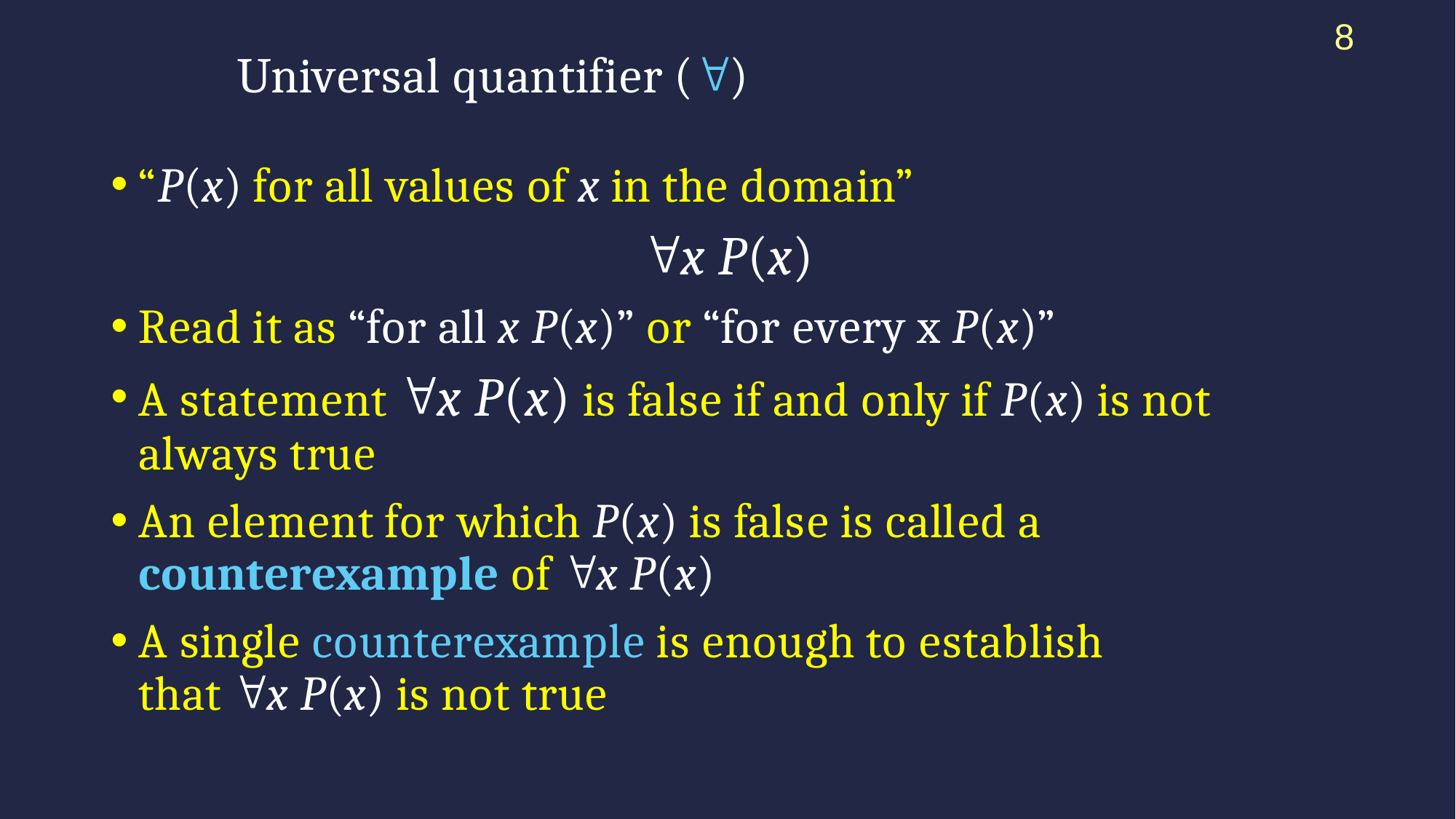

8
# Universal quantifier (∀)
“P(x) for all values of x in the domain”
∀x P(x)
Read it as “for all x P(x)” or “for every x P(x)”
A statement ∀x P(x) is false if and only if P(x) is not always true
An element for which P(x) is false is called a counterexample of ∀x P(x)
A single counterexample is enough to establish
that ∀x P(x) is not true